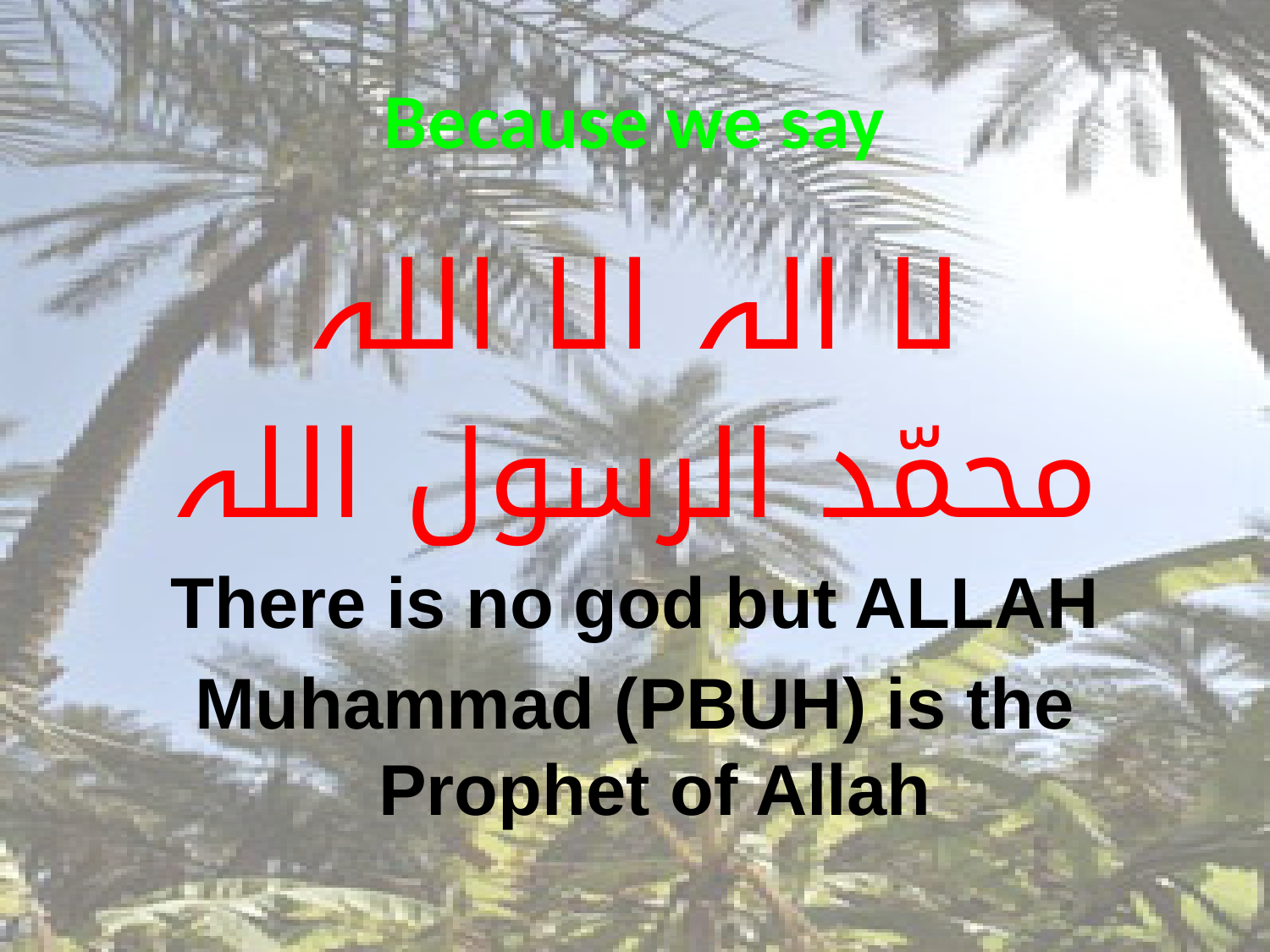

# Because we say
لا الہ الا اللہ
محمّد الرسول اللہ
There is no god but ALLAH
‏Muhammad (PBUH) is the Prophet of Allah